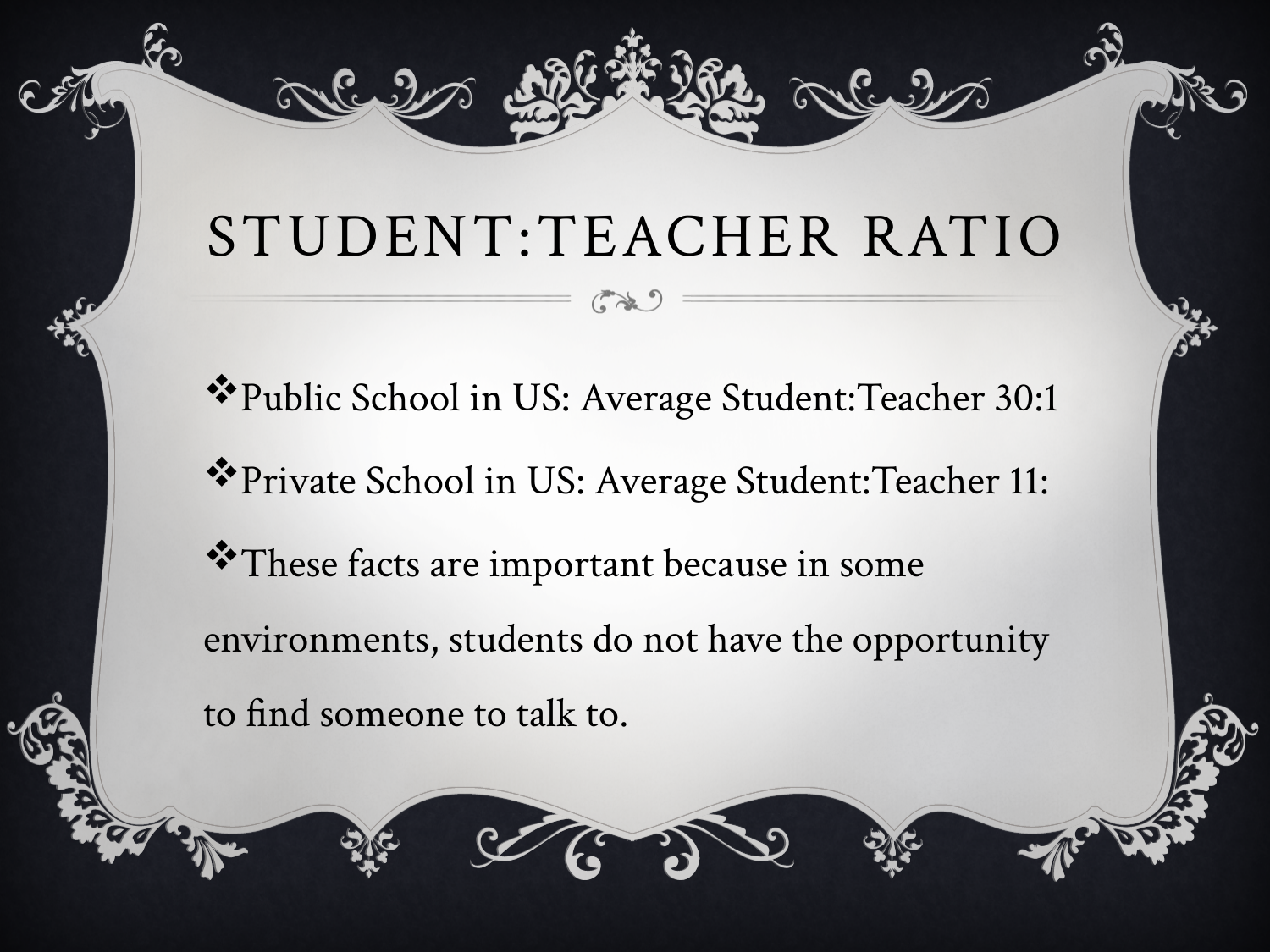

# Student:Teacher Ratio
Public School in US: Average Student:Teacher 30:1
Private School in US: Average Student:Teacher 11:
These facts are important because in some environments, students do not have the opportunity to find someone to talk to.